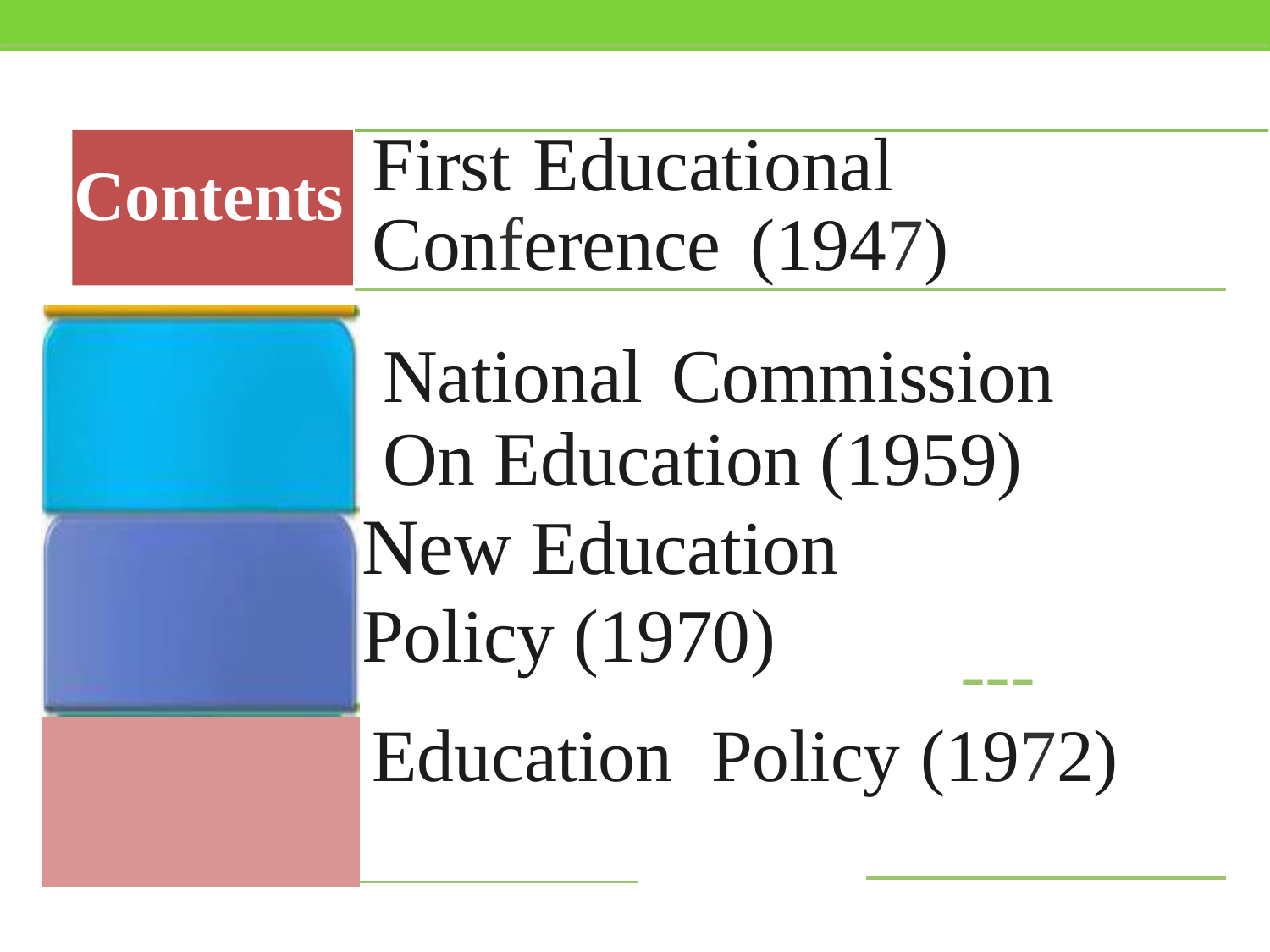

First Educational Conference (1947)
Contents

National Commission
On Education (1959)

New Education
Policy (1970)
---
Education  Policy (1972)